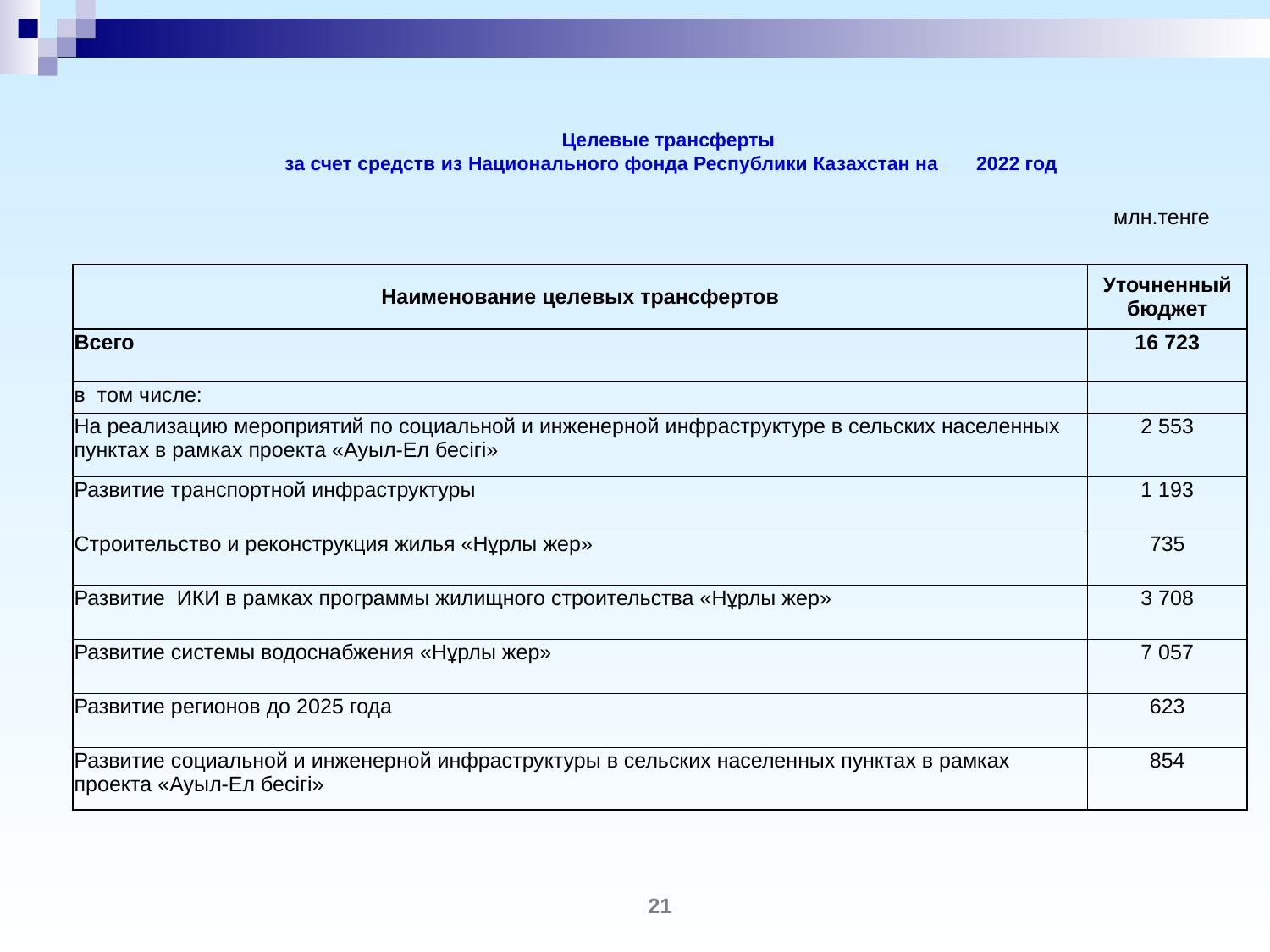

Целевые трансферты
 за счет средств из Национального фонда Республики Казахстан на       2022 год
млн.тенге
| Наименование целевых трансфертов | Уточненный бюджет |
| --- | --- |
| Всего | 16 723 |
| в том числе: |  |
| На реализацию мероприятий по социальной и инженерной инфраструктуре в сельских населенных пунктах в рамках проекта «Ауыл-Ел бесігі» | 2 553 |
| Развитие транспортной инфраструктуры | 1 193 |
| Строительство и реконструкция жилья «Нұрлы жер» | 735 |
| Развитие ИКИ в рамках программы жилищного строительства «Нұрлы жер» | 3 708 |
| Развитие системы водоснабжения «Нұрлы жер» | 7 057 |
| Развитие регионов до 2025 года | 623 |
| Развитие социальной и инженерной инфраструктуры в сельских населенных пунктах в рамках проекта «Ауыл-Ел бесігі» | 854 |
21